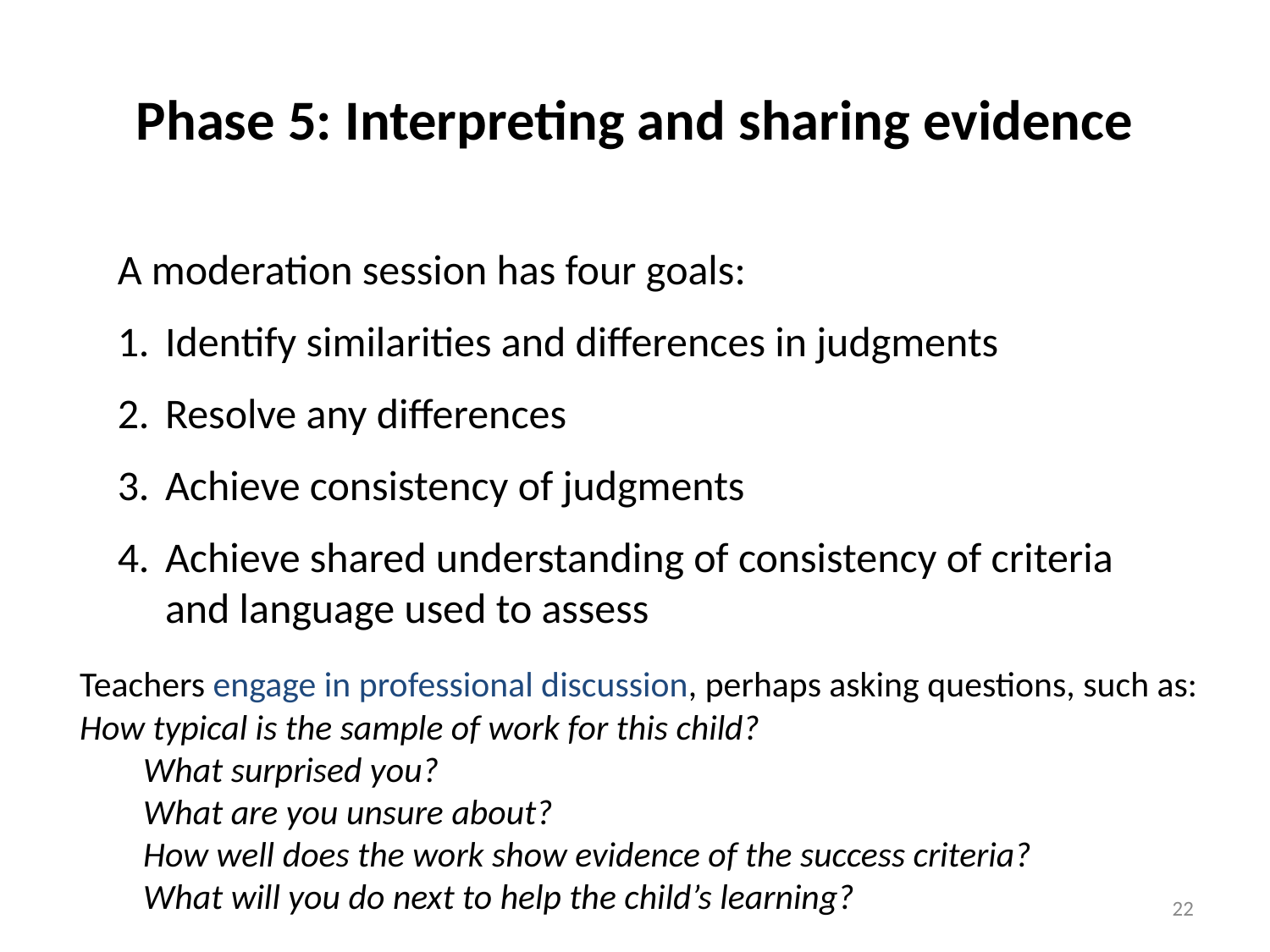

Phase 5: Interpreting and sharing evidence
A moderation session has four goals:
Identify similarities and differences in judgments
Resolve any differences
Achieve consistency of judgments
Achieve shared understanding of consistency of criteria and language used to assess

Teachers engage in professional discussion, perhaps asking questions, such as:
How typical is the sample of work for this child?
What surprised you?
What are you unsure about?
How well does the work show evidence of the success criteria?
What will you do next to help the child’s learning?

22